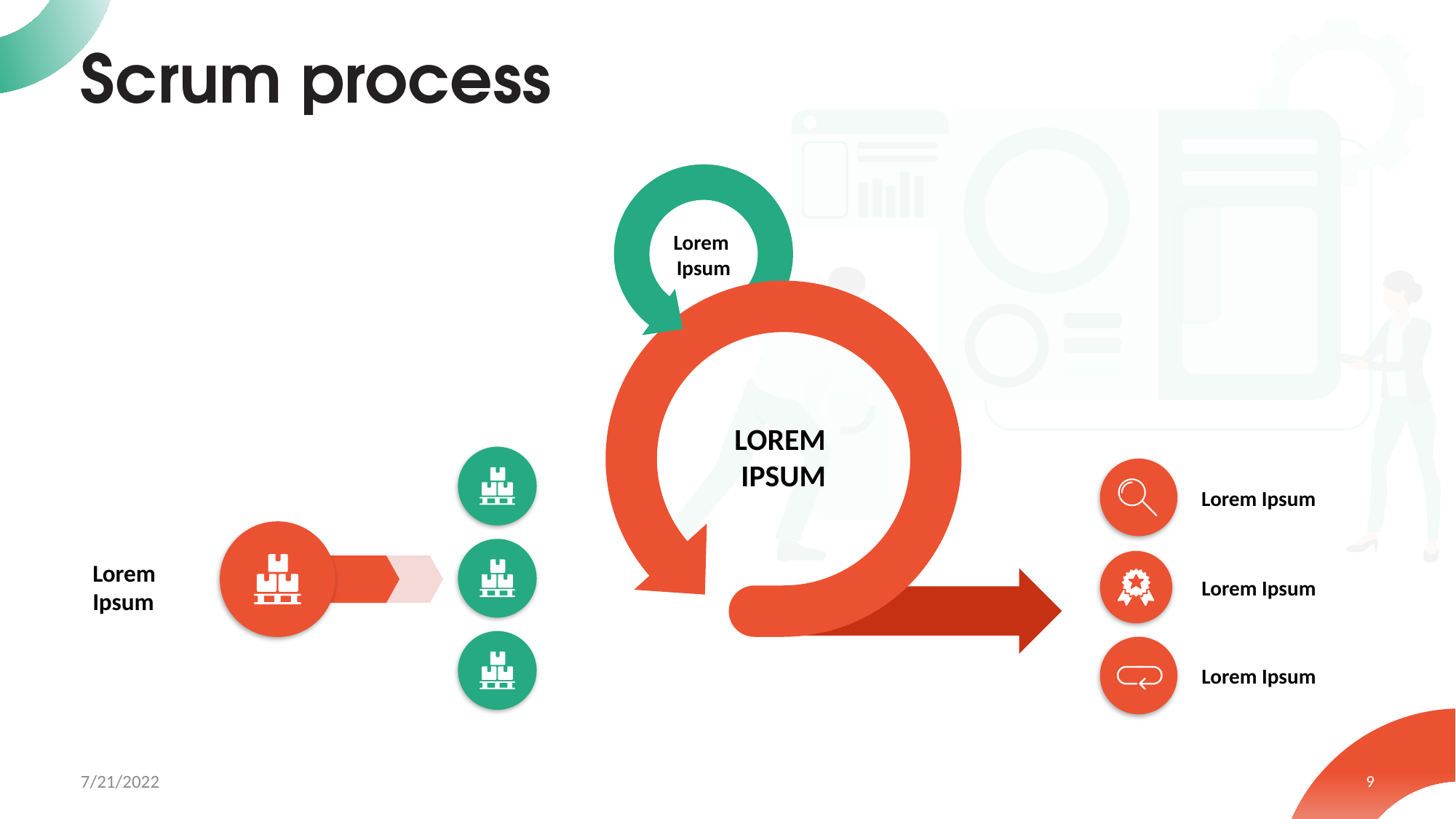

# Scrum process

Lorem
Ipsum

LOREM
IPSUM

Lorem Ipsum

Lorem Ipsum

Lorem Ipsum

Lorem Ipsum

7/21/2022
9